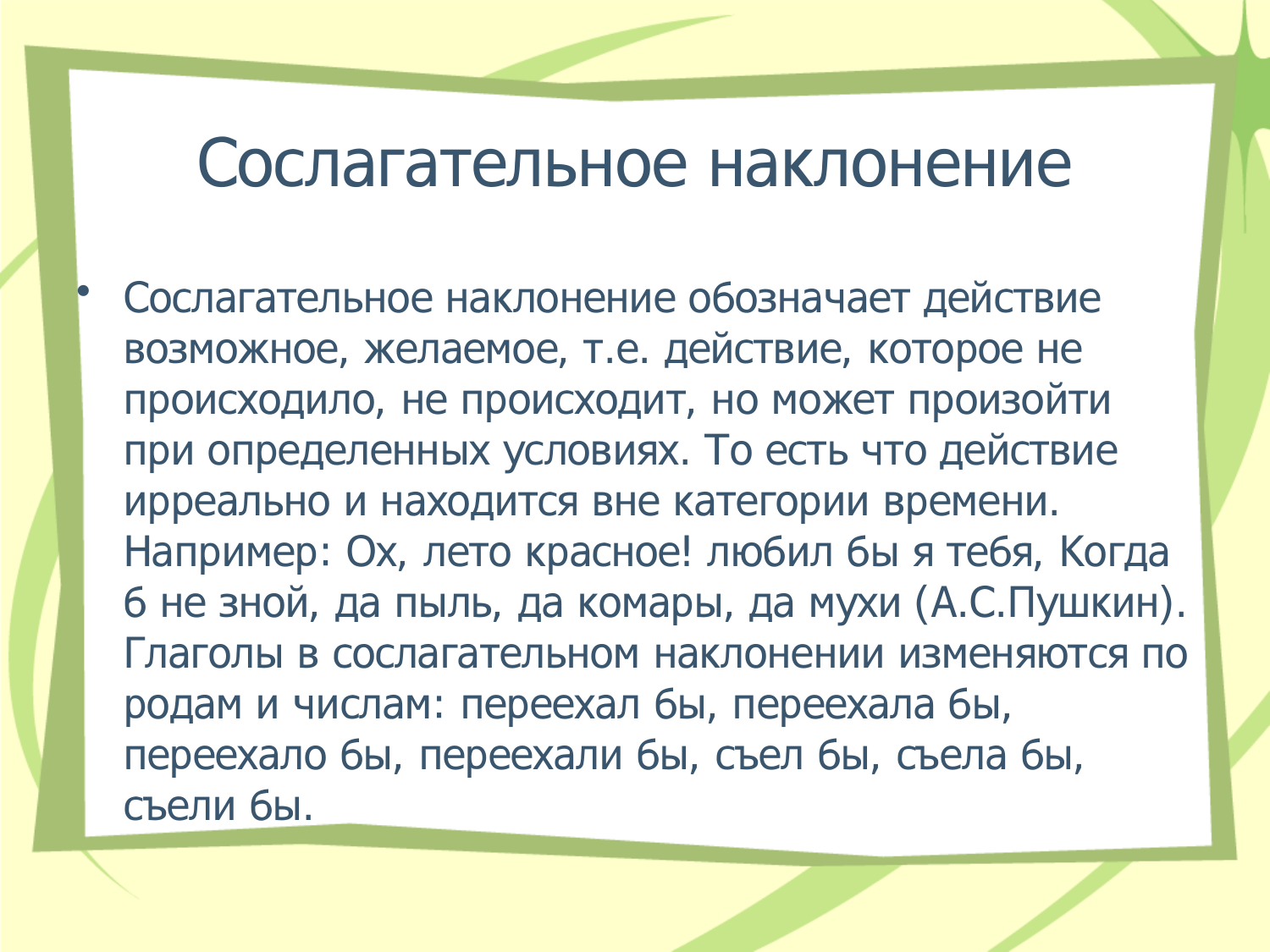

# Сослагательное наклонение
Сослагательное наклонение обозначает действие возможное, желаемое, т.е. действие, которое не происходило, не происходит, но может произойти при определенных условиях. То есть что действие ирреально и находится вне категории времени. Например: Ох, лето красное! любил бы я тебя, Когда б не зной, да пыль, да комары, да мухи (А.С.Пушкин). Глаголы в сослагательном наклонении изменяются по родам и числам: переехал бы, переехала бы, переехало бы, переехали бы, съел бы, съела бы, съели бы.